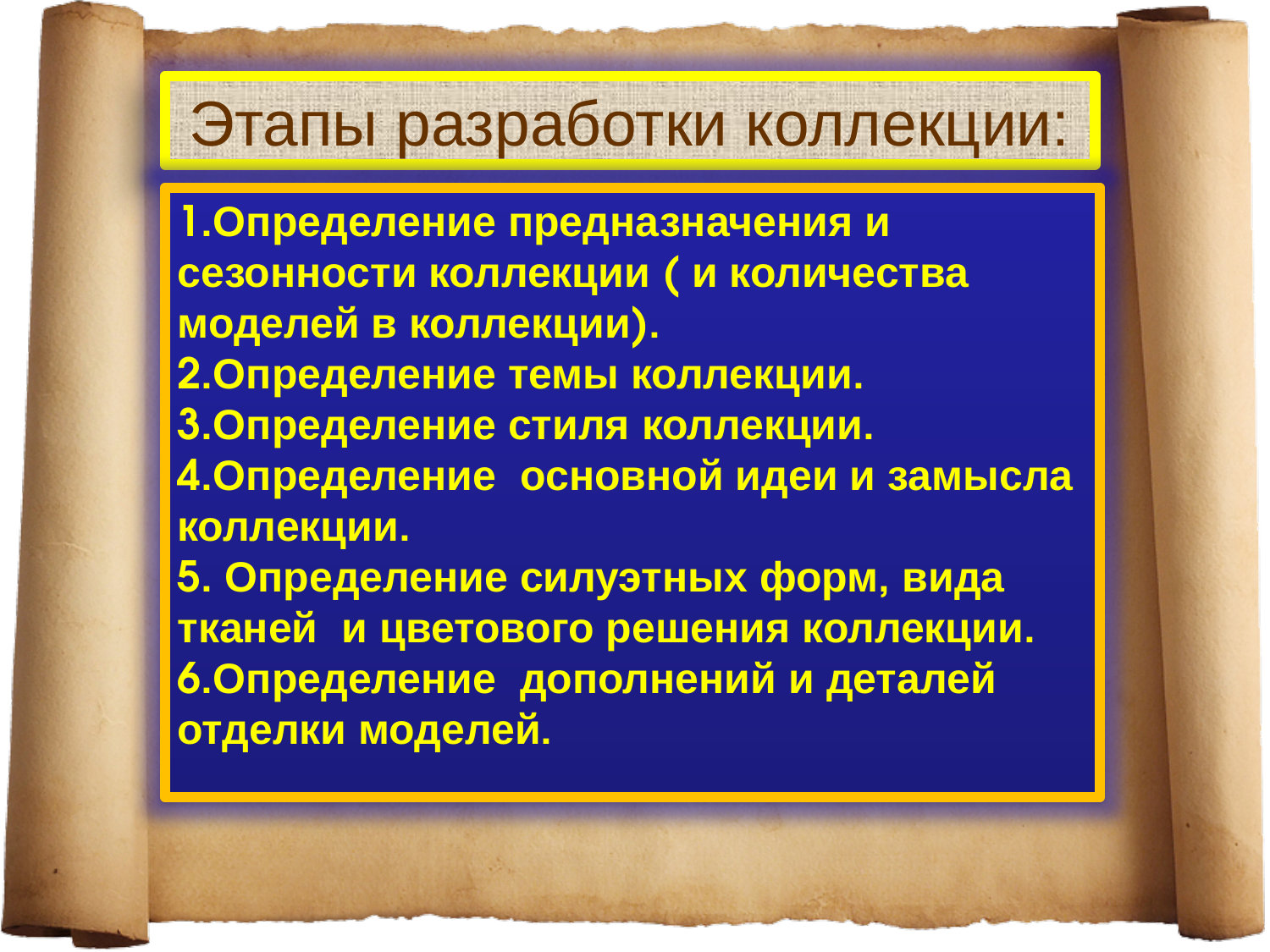

Этапы разработки коллекции:
1.Определение предназначения и  сезонности коллекции ( и количества моделей в коллекции).
2.Определение темы коллекции.
3.Определение стиля коллекции.
4.Определение  основной идеи и замысла коллекции.
5. Определение силуэтных форм, вида тканей  и цветового решения коллекции.
6.Определение  дополнений и деталей отделки моделей.